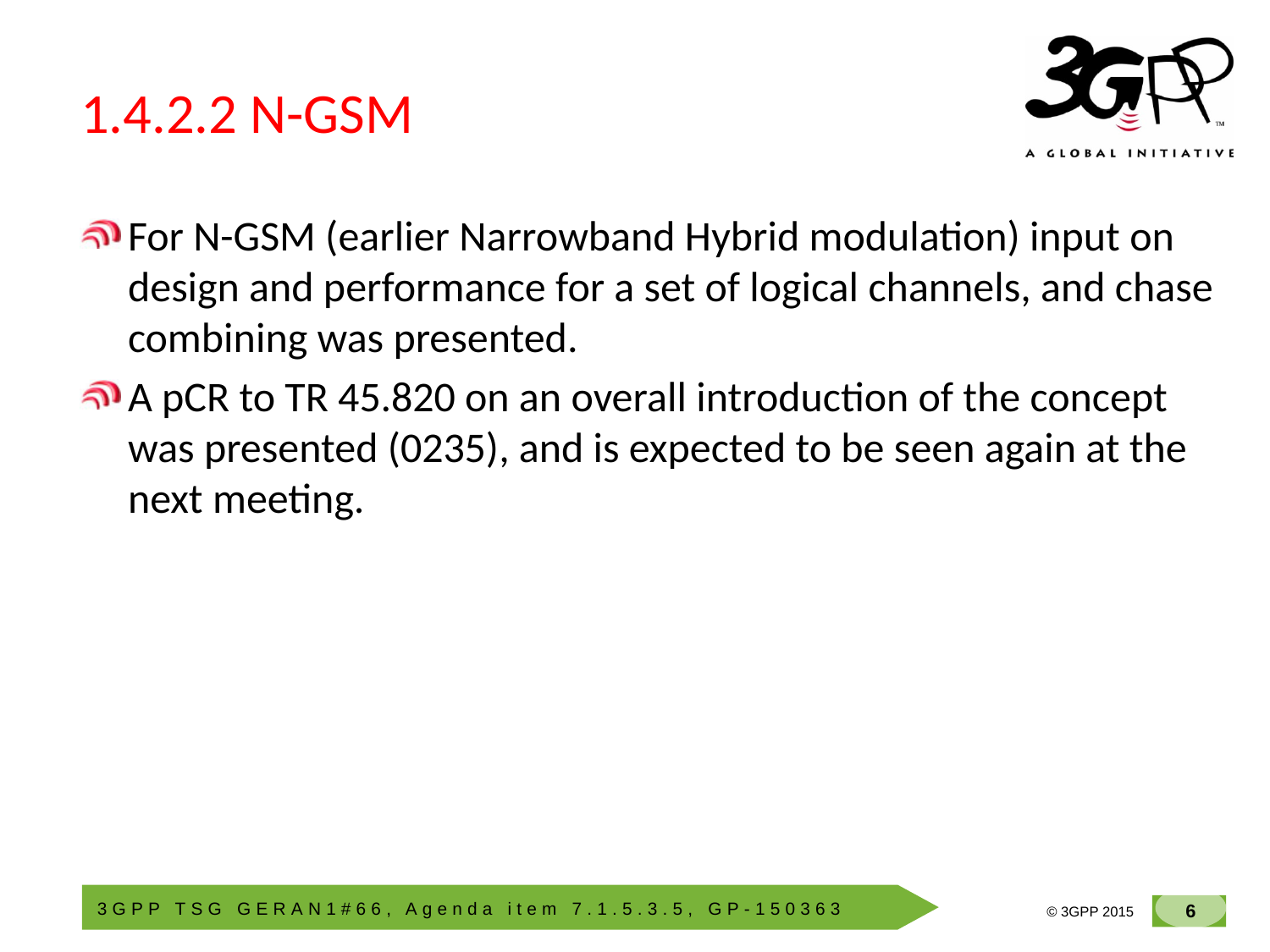

# 1.4.2.2 N-GSM
For N-GSM (earlier Narrowband Hybrid modulation) input on design and performance for a set of logical channels, and chase combining was presented.
A pCR to TR 45.820 on an overall introduction of the concept was presented (0235), and is expected to be seen again at the next meeting.